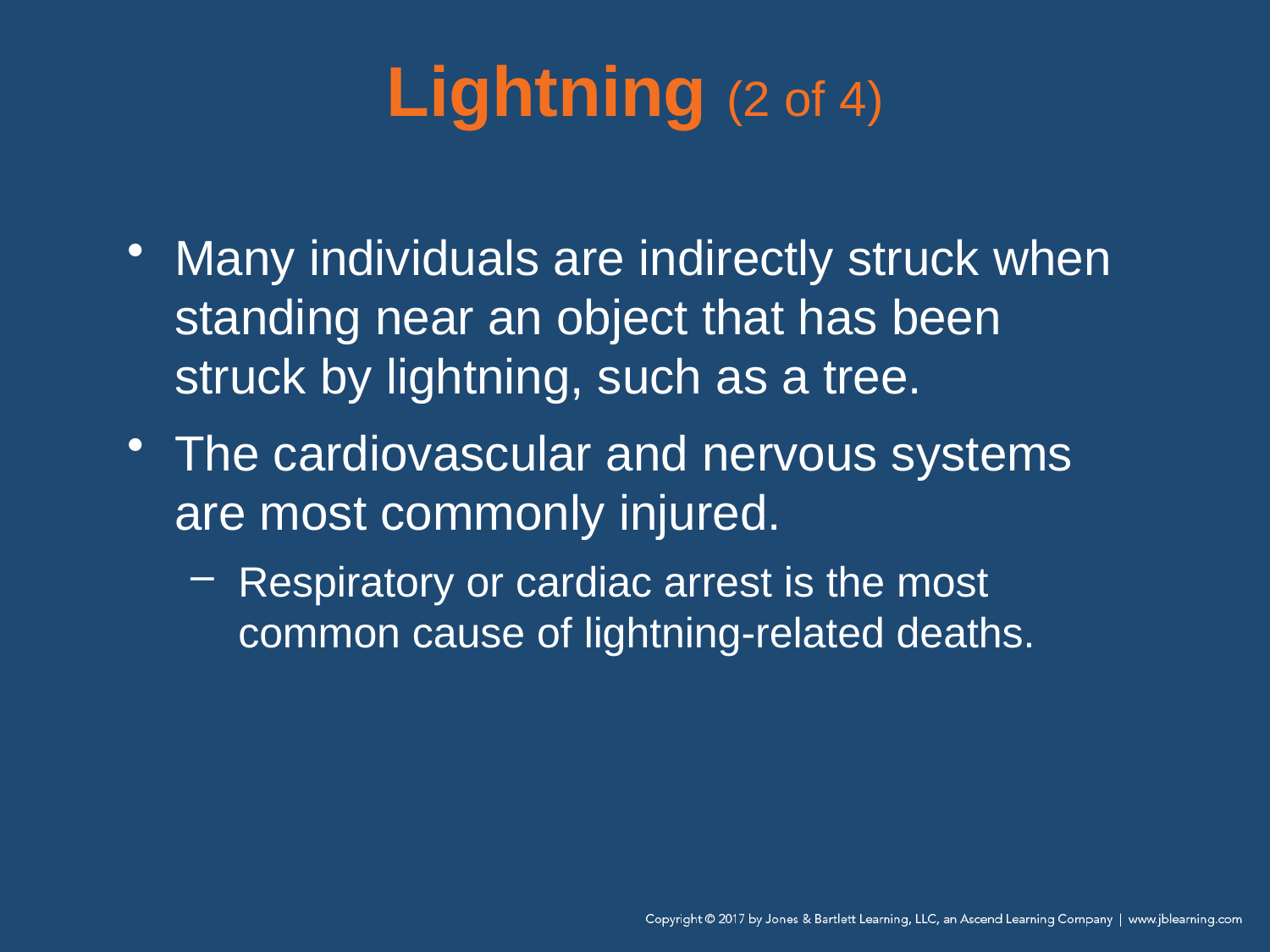

# Lightning (2 of 4)
Many individuals are indirectly struck when standing near an object that has been struck by lightning, such as a tree.
The cardiovascular and nervous systems are most commonly injured.
Respiratory or cardiac arrest is the most common cause of lightning-related deaths.